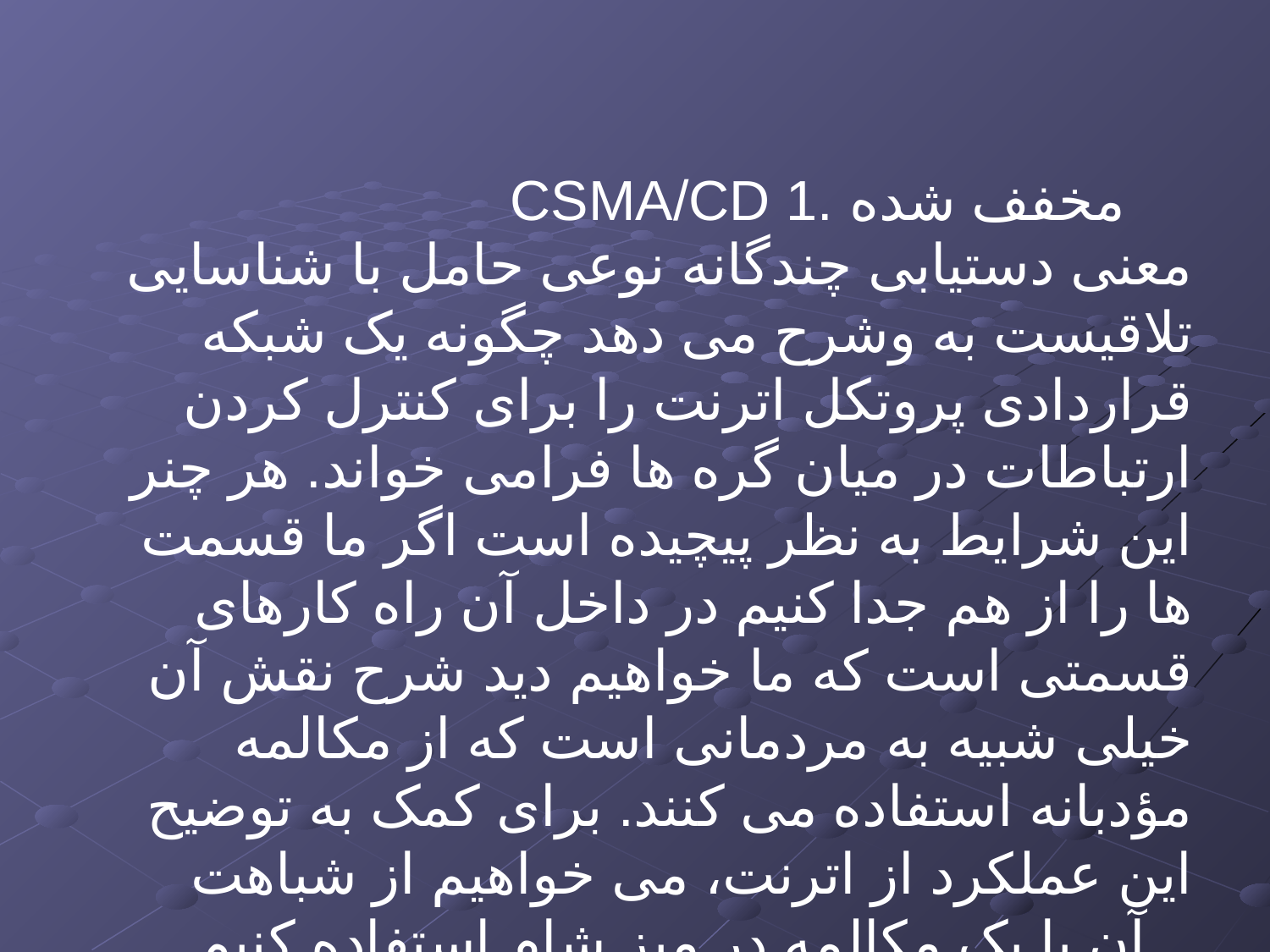

# CSMA/CD 1. مخفف شده
 معنی دستیابی چندگانه نوعی حامل با شناسایی تلاقیست به وشرح می دهد چگونه یک شبکه قراردادی پروتکل اترنت را برای کنترل کردن ارتباطات در میان گره ها فرامی خواند. هر چنر این شرایط به نظر پیچیده است اگر ما قسمت ها را از هم جدا کنیم در داخل آن راه کارهای قسمتی است که ما خواهیم دید شرح نقش آن خیلی شبیه به مردمانی است که از مکالمه مؤدبانه استفاده می کنند. برای کمک به توضیح این عملکرد از اترنت، می خواهیم از شباهت آن با یک مکالمه در میز شام استفاده کنیم..